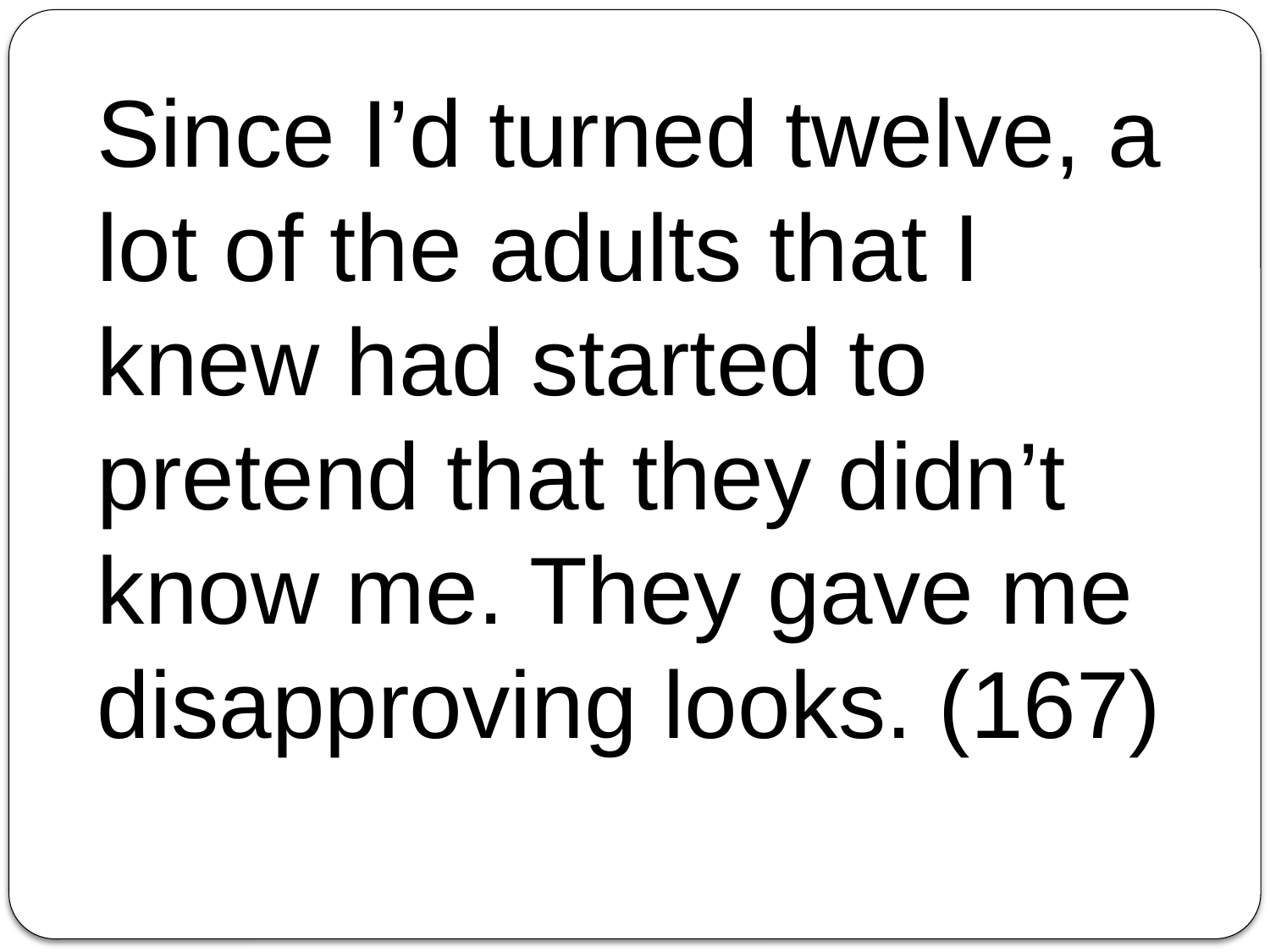

Since I’d turned twelve, a lot of the adults that I knew had started to pretend that they didn’t know me. They gave me disapproving looks. (167)